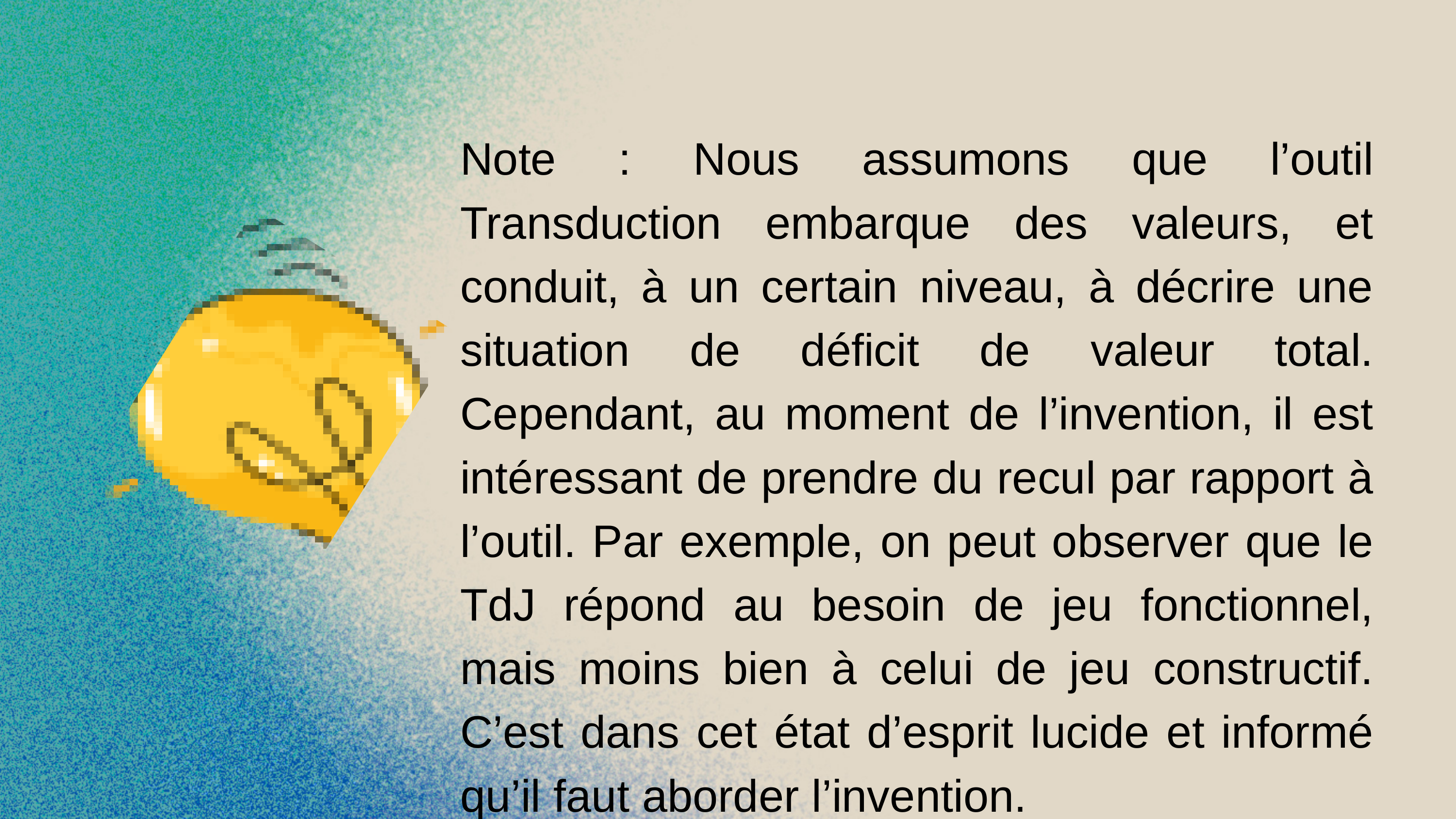

Note : Nous assumons que l’outil Transduction embarque des valeurs, et conduit, à un certain niveau, à décrire une situation de déficit de valeur total. Cependant, au moment de l’invention, il est intéressant de prendre du recul par rapport à l’outil. Par exemple, on peut observer que le TdJ répond au besoin de jeu fonctionnel, mais moins bien à celui de jeu constructif. C’est dans cet état d’esprit lucide et informé qu’il faut aborder l’invention.